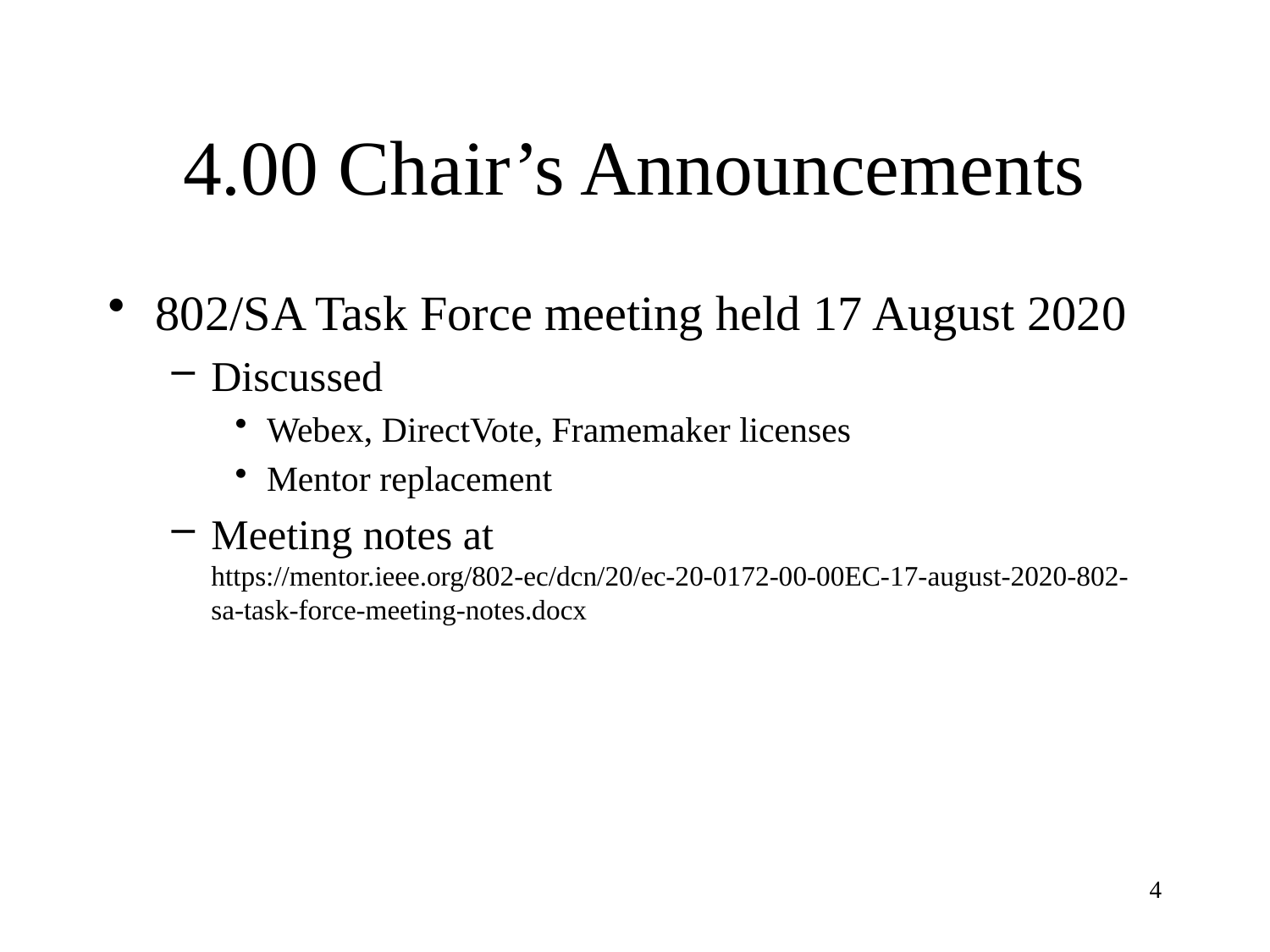

# 4.00 Chair’s Announcements
802/SA Task Force meeting held 17 August 2020
Discussed
Webex, DirectVote, Framemaker licenses
Mentor replacement
Meeting notes at
https://mentor.ieee.org/802-ec/dcn/20/ec-20-0172-00-00EC-17-august-2020-802-sa-task-force-meeting-notes.docx
4